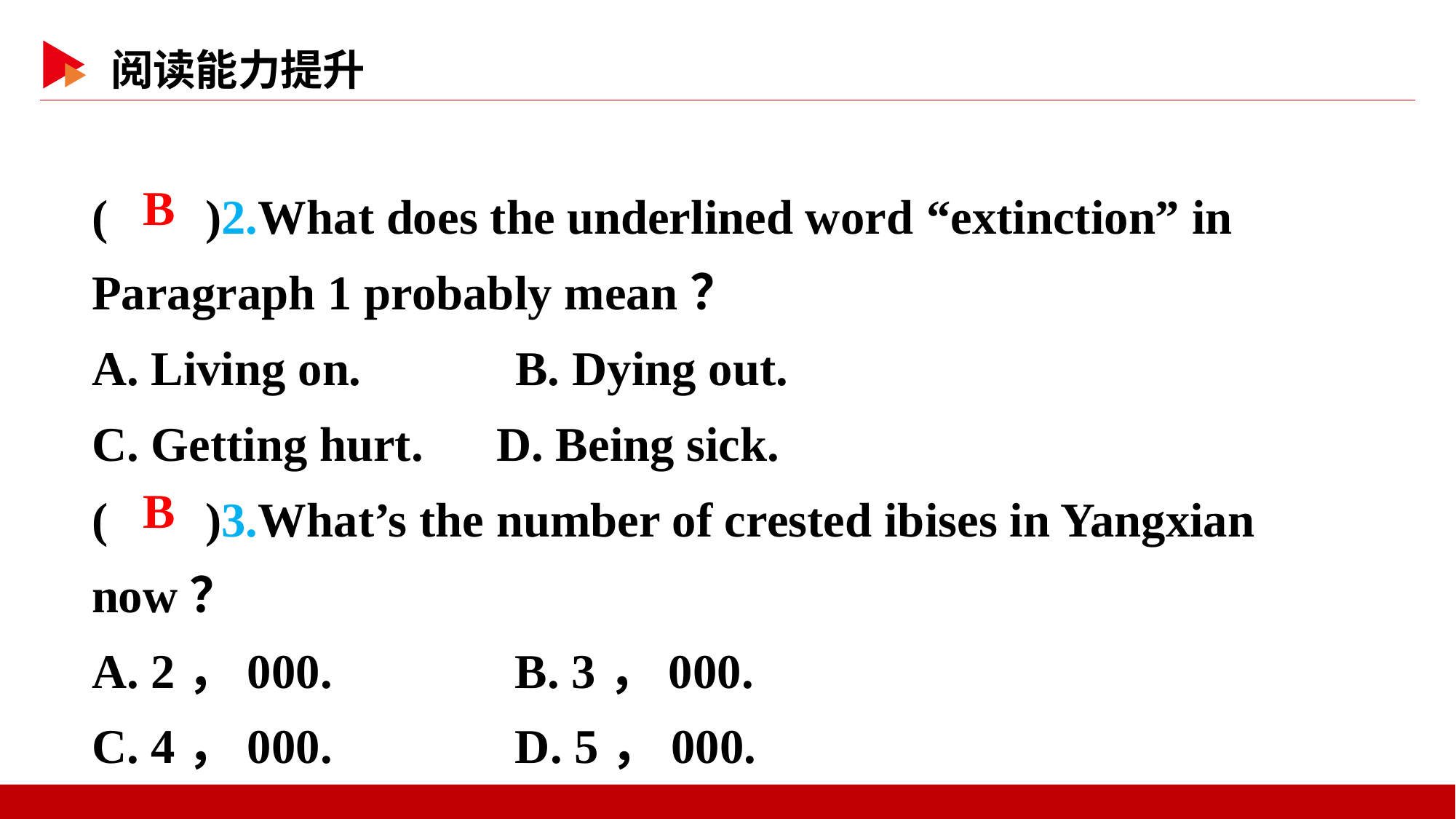

(        )2.What does the underlined word “extinction” in Paragraph 1 probably mean？
A. Living on.　　   B. Dying out.
C. Getting hurt.      D. Being sick.
(        )3.What’s the number of crested ibises in Yangxian now？
A. 2，000.               B. 3，000.
C. 4，000.               D. 5，000.
   B
   B